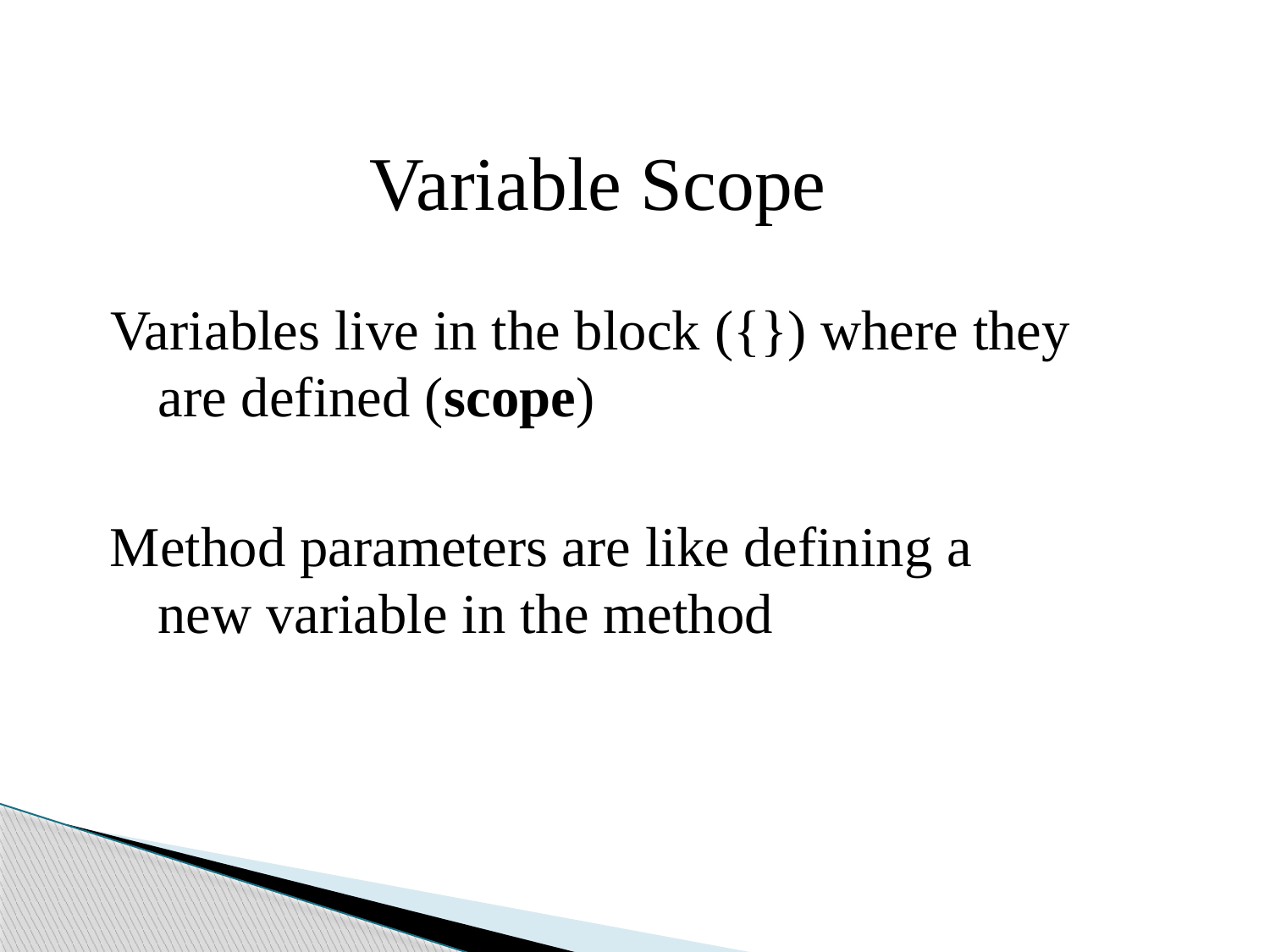

Variable Scope

Variables live in the block ({}) where they
	are defined (scope)
Method parameters are like defining a
	new variable in the method